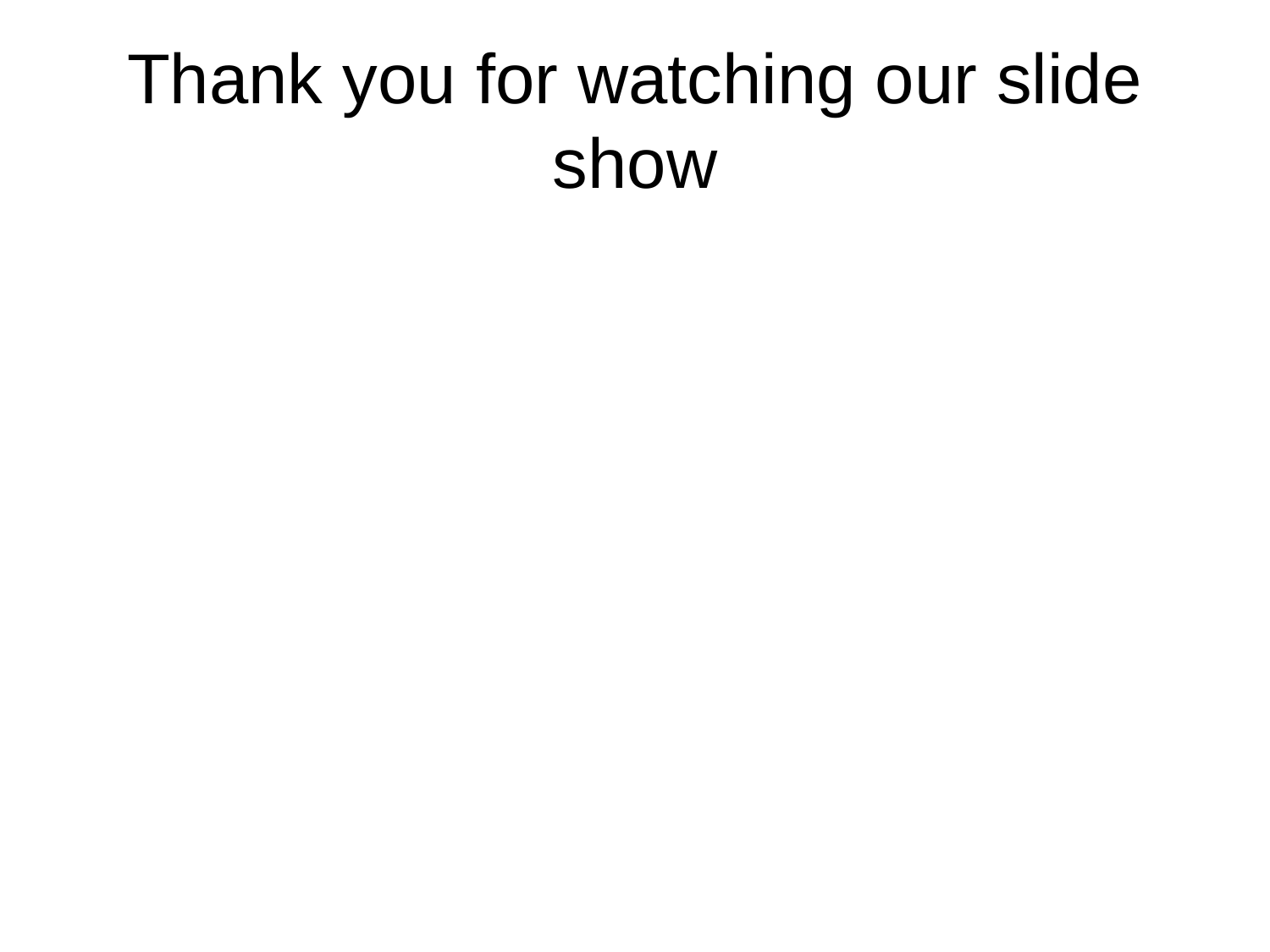

# Thank you for watching our slide show